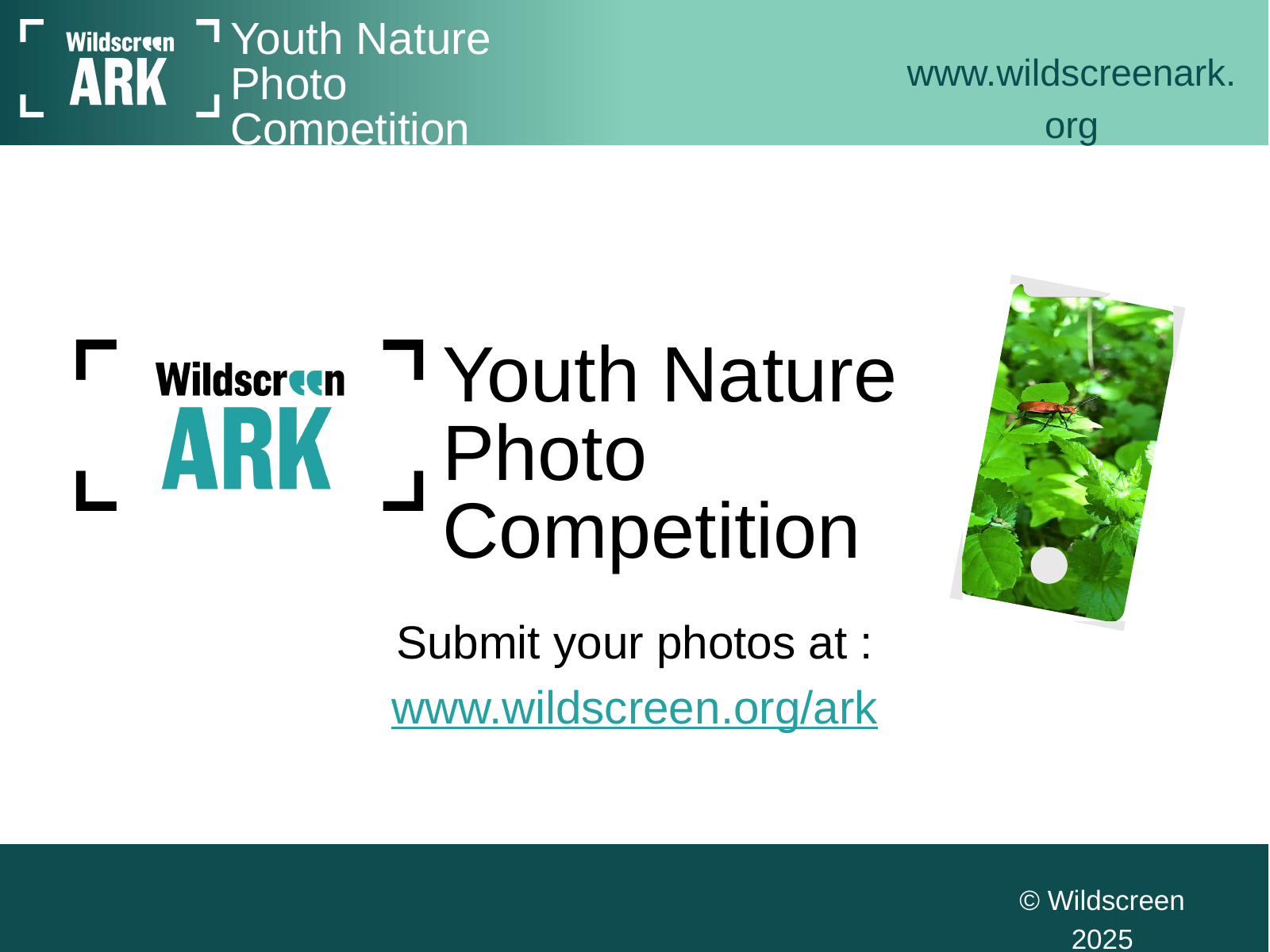

www.wildscreenark.org

Youth Nature Photo Competition

Youth Nature Photo Competition
Submit your photos at :
www.wildscreen.org/ark

© Wildscreen 2025